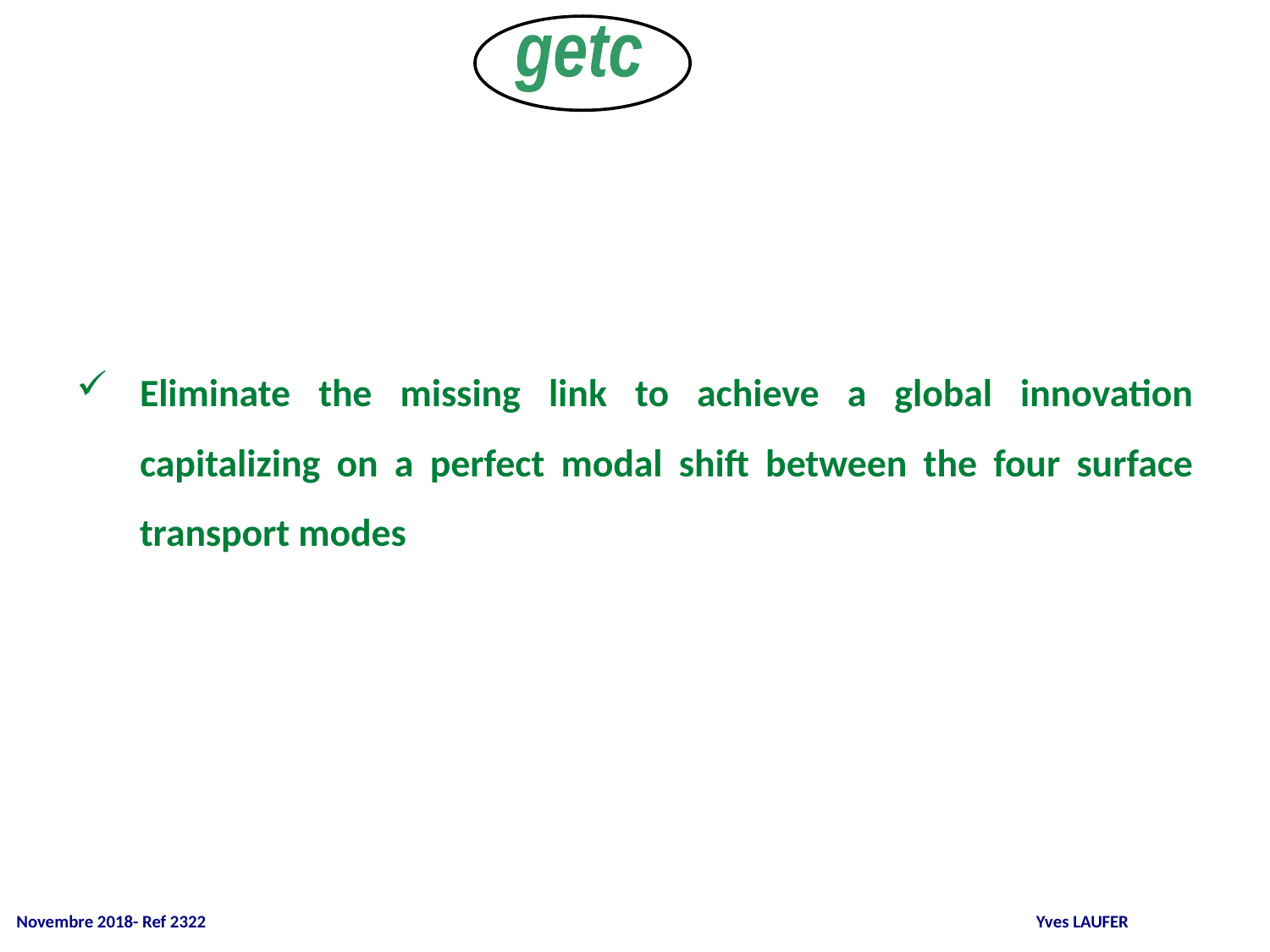

getc

Eliminate the missing link to achieve a global innovation capitalizing on a perfect modal shift between the four surface transport modes

 Novembre 2018- Ref 2322                                                                                                                       		 	  Yves LAUFER